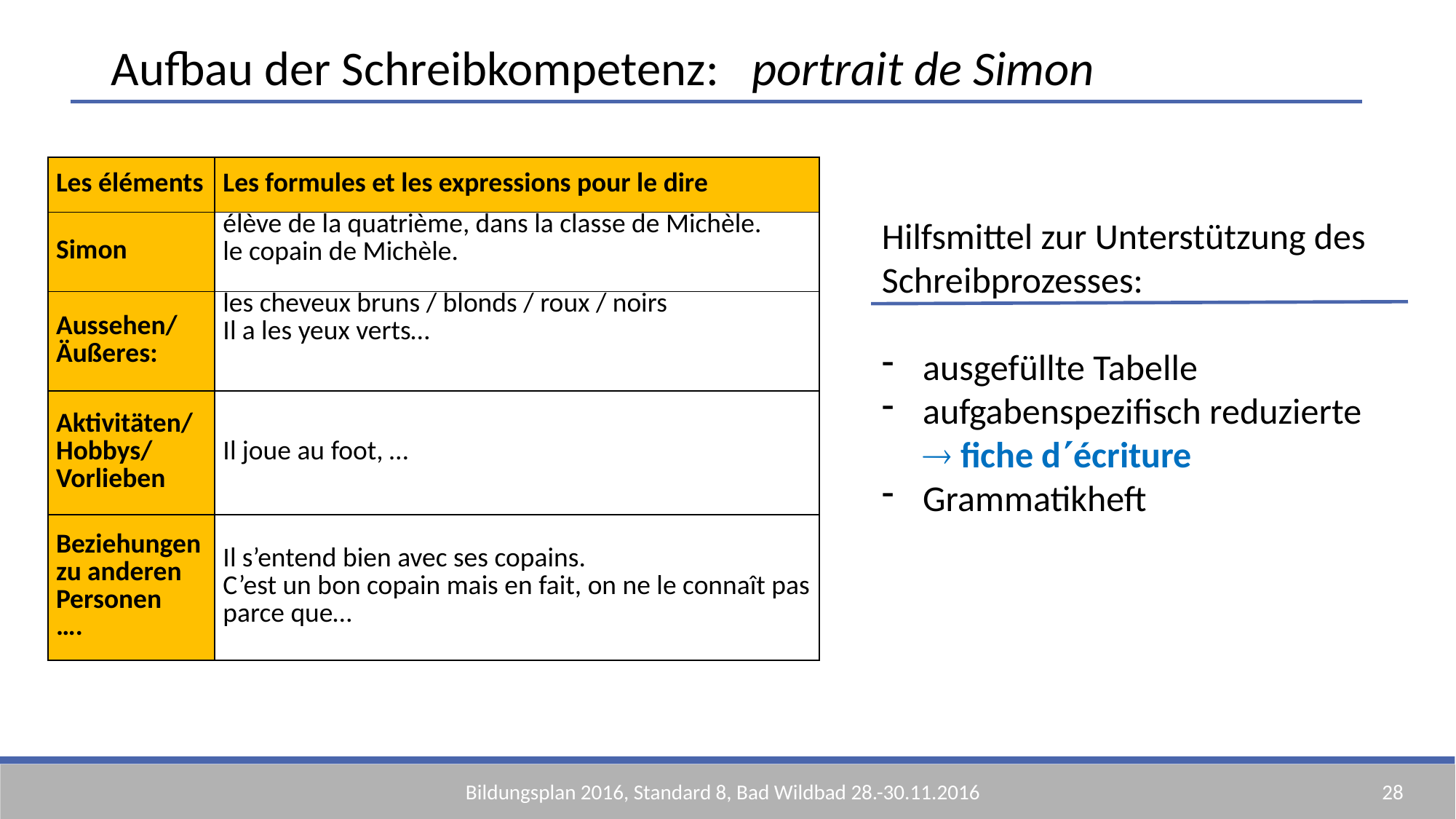

Aufbau der Schreibkompetenz:   portrait de Simon
| Les éléments | Les formules et les expressions pour le dire |
| --- | --- |
| Simon | élève de la quatrième, dans la classe de Michèle. le copain de Michèle. |
| Aussehen/ Äußeres: | les cheveux bruns / blonds / roux / noirs Il a les yeux verts… |
| Aktivitäten/ Hobbys/ Vorlieben | Il joue au foot, … |
| Beziehungen zu anderen Personen …. | Il s’entend bien avec ses copains. C’est un bon copain mais en fait, on ne le connaît pas parce que… |
Hilfsmittel zur Unterstützung des Schreibprozesses:

ausgefüllte Tabelle
aufgabenspezifisch reduzierte → fiche d′écriture
Grammatikheft